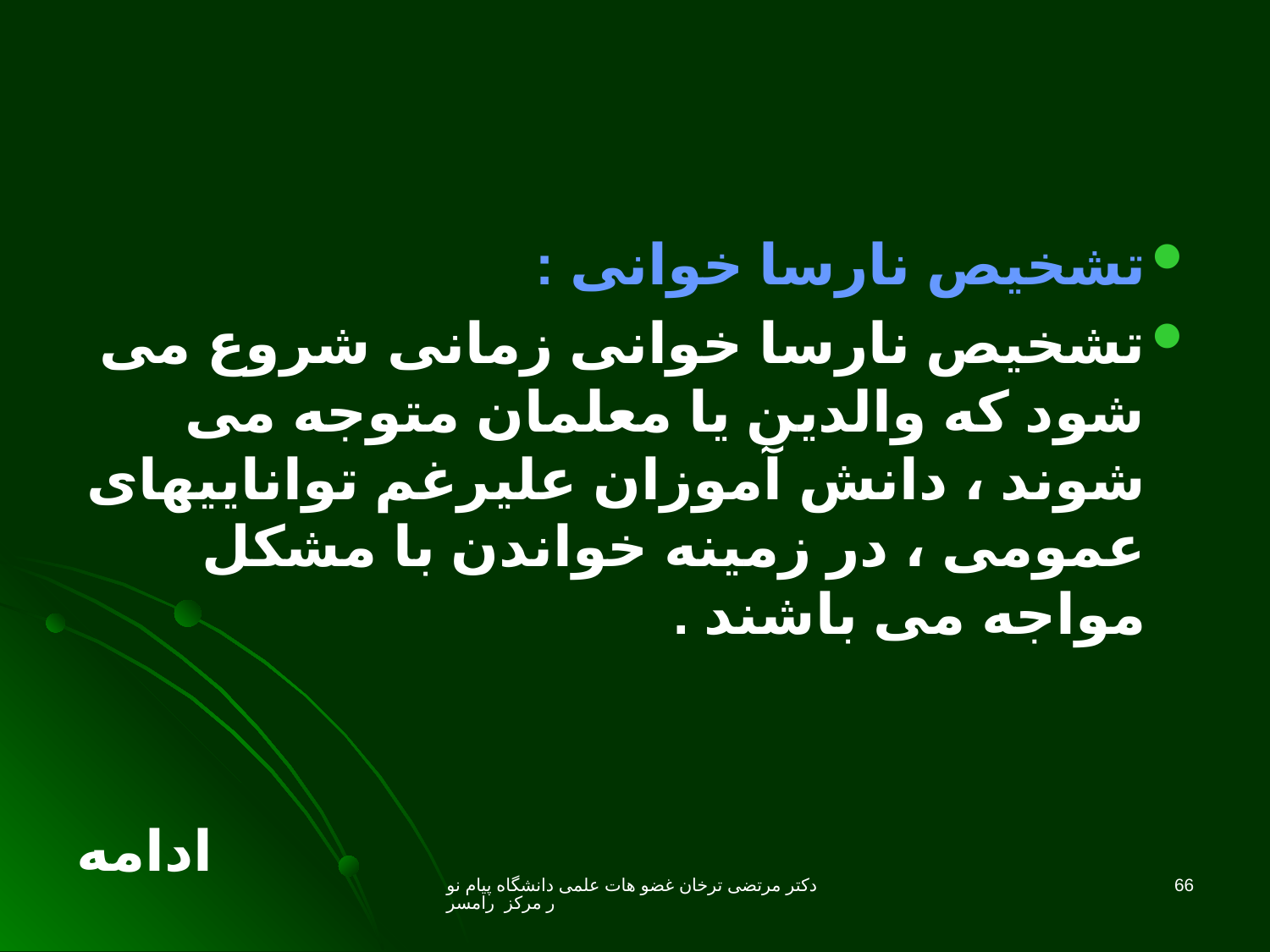

تشخیص نارسا خوانی :
تشخیص نارسا خوانی زمانی شروع می شود که والدین یا معلمان متوجه می شوند ، دانش آموزان علیرغم تواناییهای عمومی ، در زمینه خواندن با مشکل مواجه می باشند .

ادامه
دکتر مرتضی ترخان غضو هات علمی دانشگاه پیام نور مرکز رامسر
66